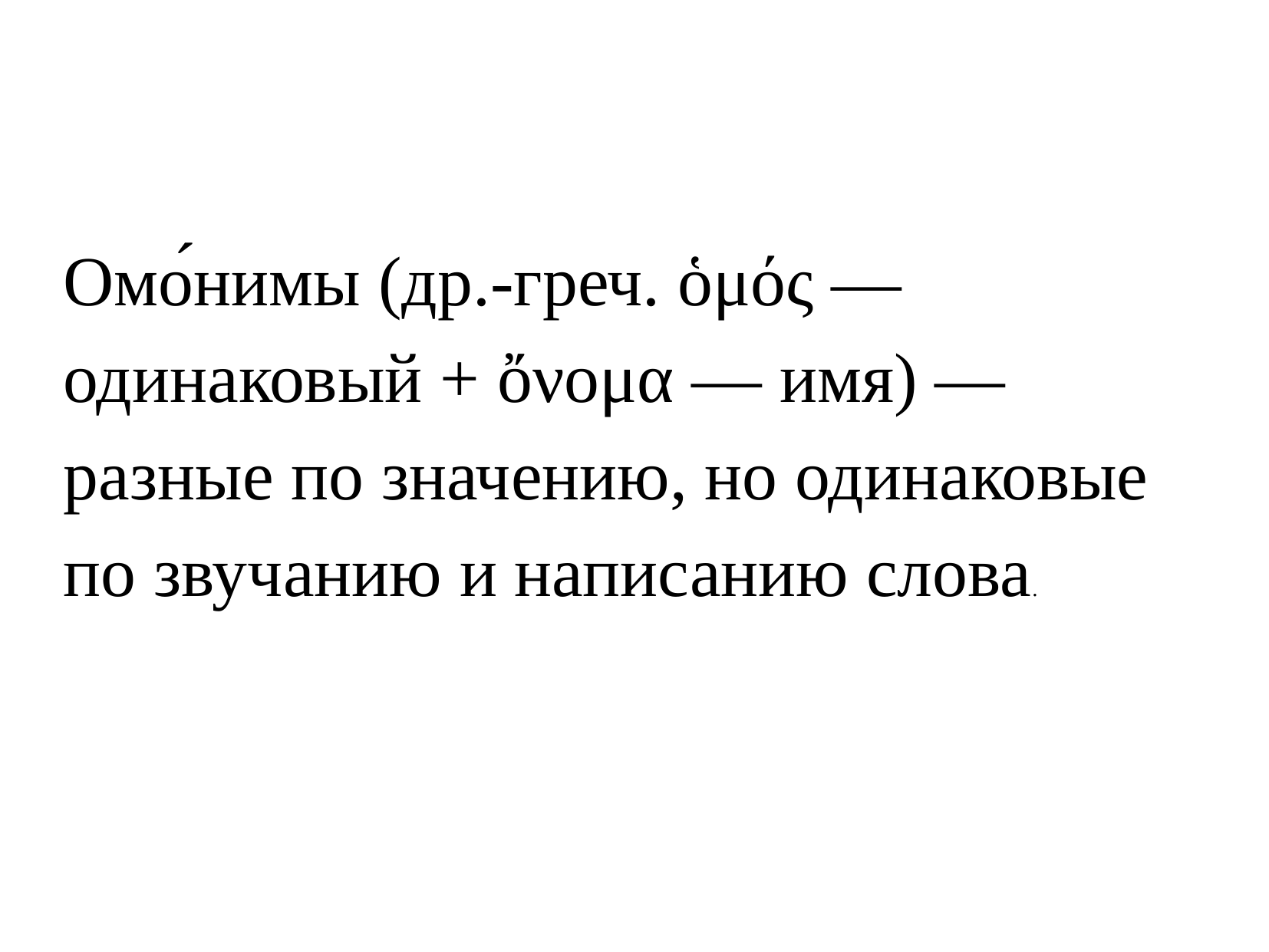

Омо́нимы (др.-греч. ὁμός — одинаковый + ὄνομα — имя) — разные по значению, но одинаковые по звучанию и написанию слова.